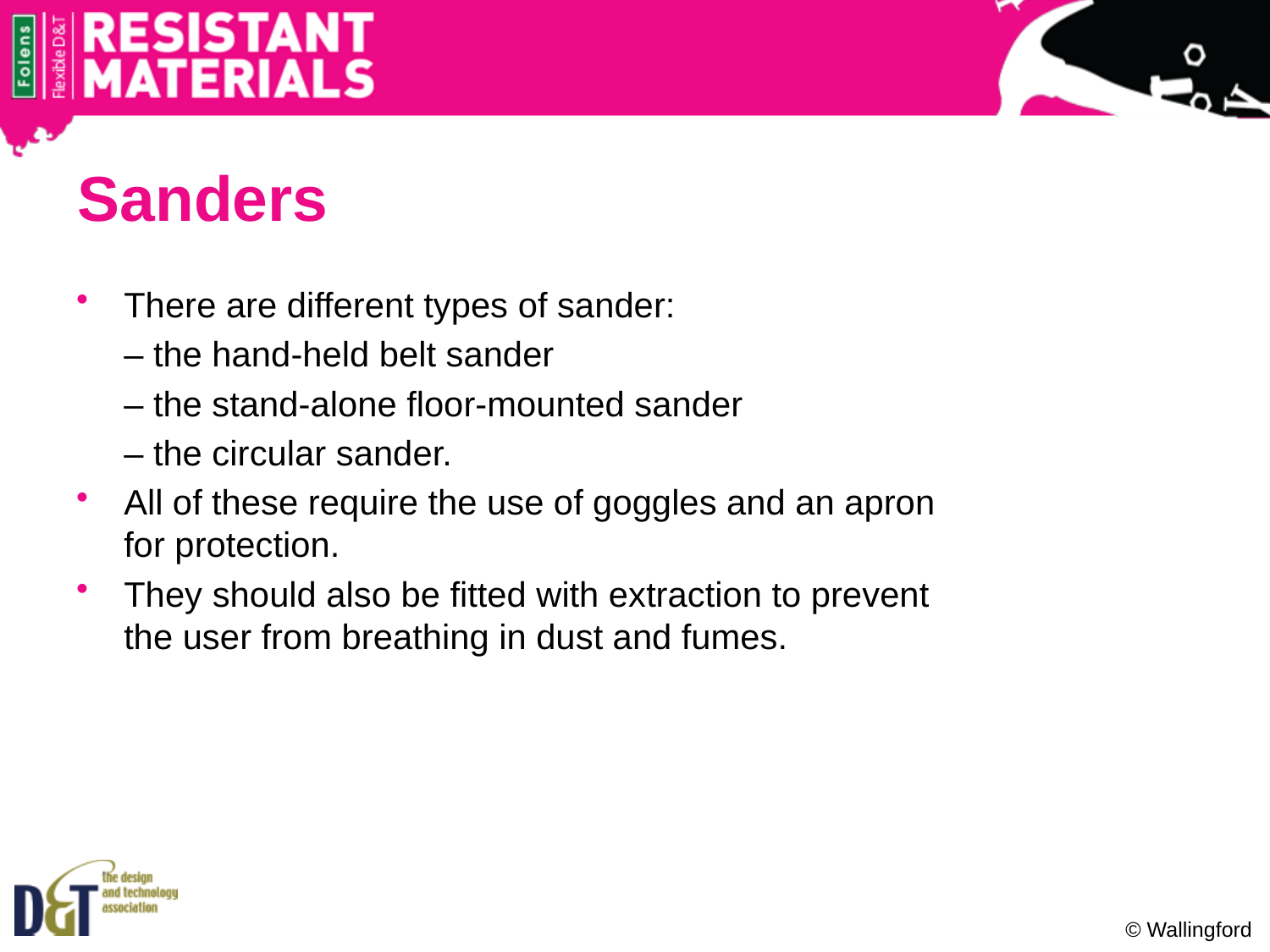

# Sanders
There are different types of sander:
	– the hand-held belt sander
	– the stand-alone floor-mounted sander
	– the circular sander.
All of these require the use of goggles and an apron for protection.
They should also be fitted with extraction to prevent the user from breathing in dust and fumes.
© Wallingford